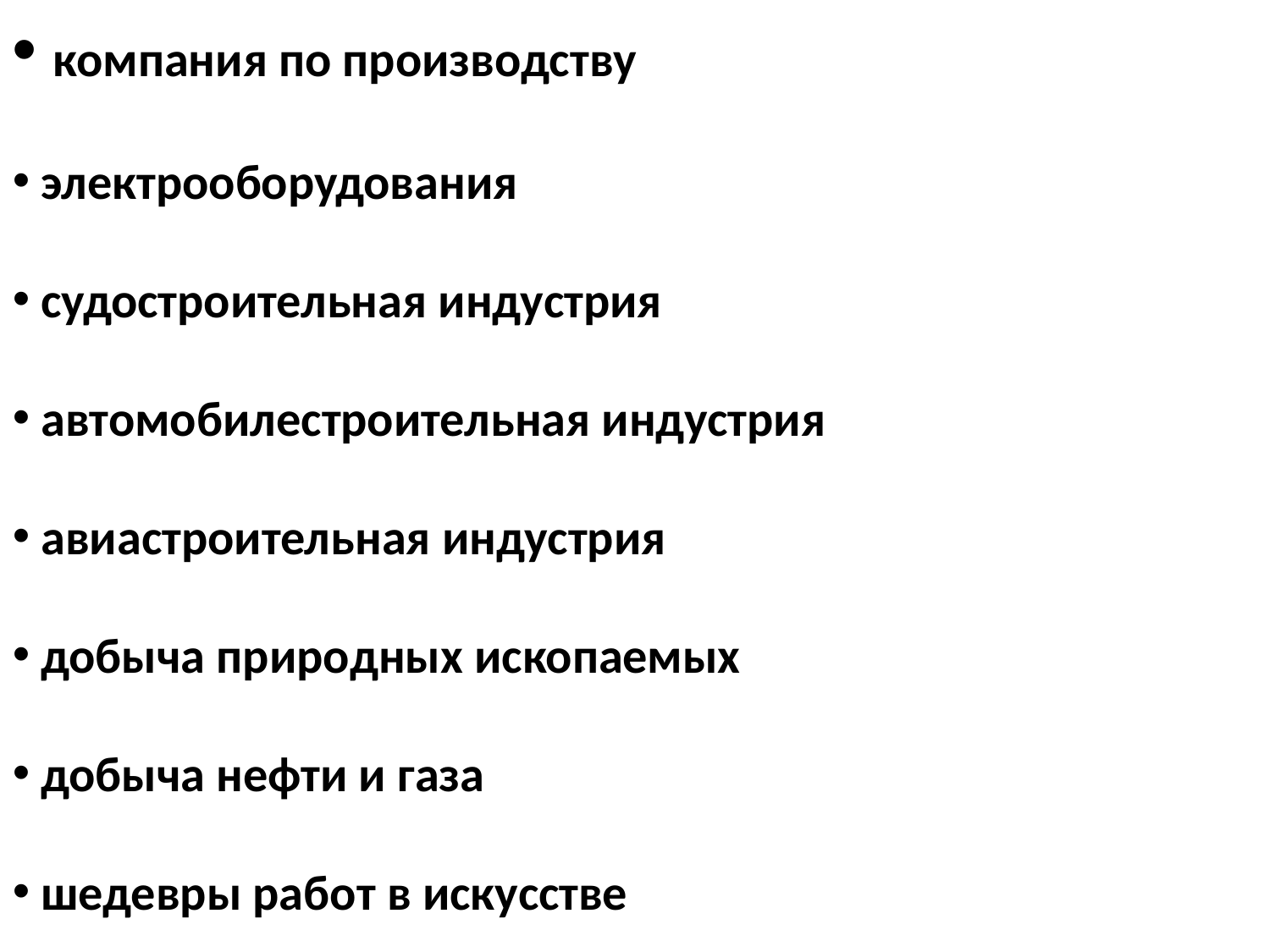

компания по производству

 электрооборудования

 судостроительная индустрия

 автомобилестроительная индустрия

 авиастроительная индустрия

 добыча природных ископаемых

 добыча нефти и газа

 шедевры работ в искусстве